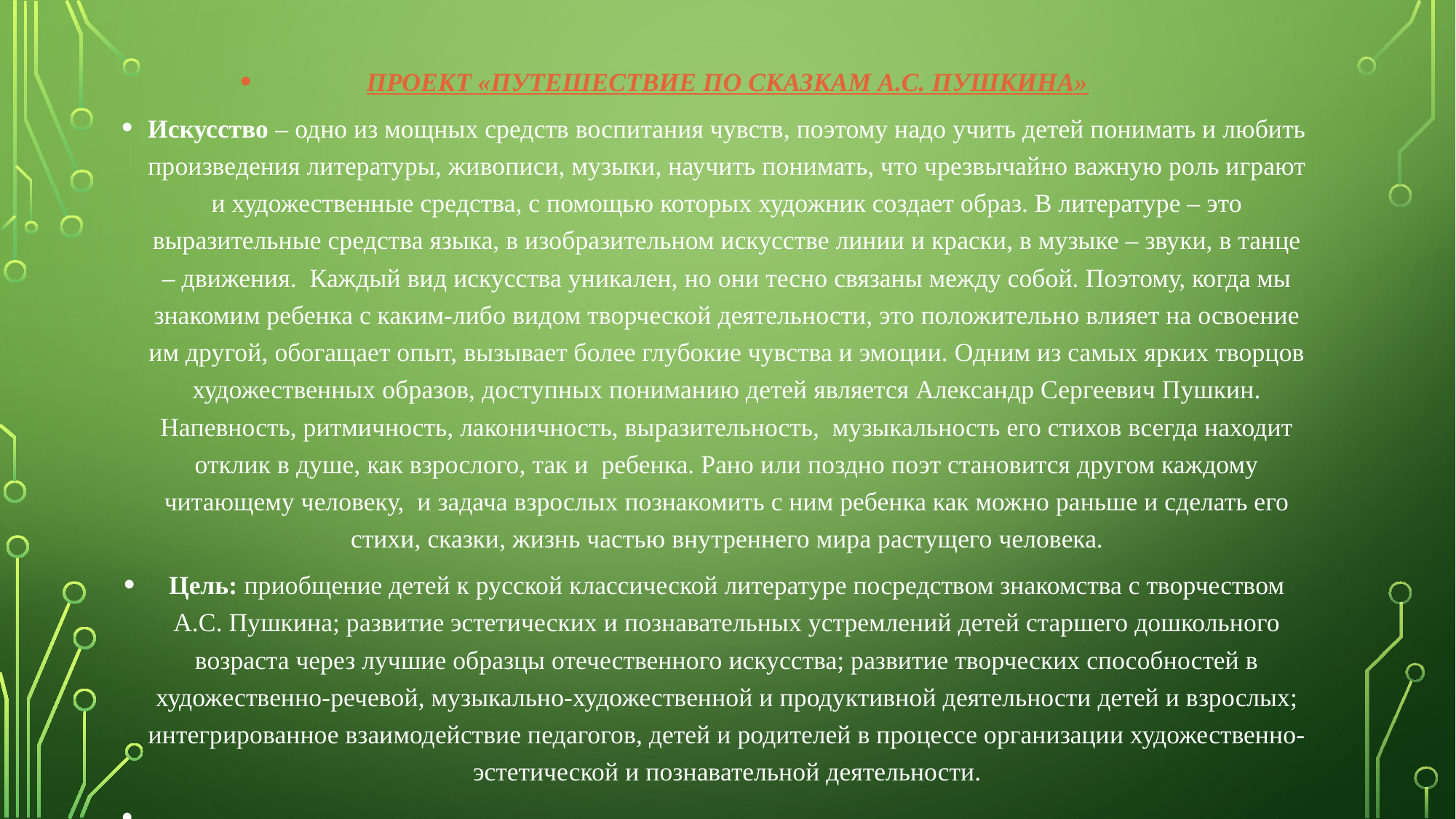

ПРОЕКТ «ПУТЕШЕСТВИЕ ПО СКАЗКАМ А.С. ПУШКИНА»
Искусство – одно из мощных средств воспитания чувств, поэтому надо учить детей понимать и любить произведения литературы, живописи, музыки, научить понимать, что чрезвычайно важную роль играют и художественные средства, с помощью которых художник создает образ. В литературе – это выразительные средства языка, в изобразительном искусстве линии и краски, в музыке – звуки, в танце – движения.  Каждый вид искусства уникален, но они тесно связаны между собой. Поэтому, когда мы знакомим ребенка с каким-либо видом творческой деятельности, это положительно влияет на освоение им другой, обогащает опыт, вызывает более глубокие чувства и эмоции. Одним из самых ярких творцов художественных образов, доступных пониманию детей является Александр Сергеевич Пушкин. Напевность, ритмичность, лаконичность, выразительность,  музыкальность его стихов всегда находит отклик в душе, как взрослого, так и  ребенка. Рано или поздно поэт становится другом каждому читающему человеку,  и задача взрослых познакомить с ним ребенка как можно раньше и сделать его стихи, сказки, жизнь частью внутреннего мира растущего человека.
Цель: приобщение детей к русской классической литературе посредством знакомства с творчеством А.С. Пушкина; развитие эстетических и познавательных устремлений детей старшего дошкольного возраста через лучшие образцы отечественного искусства; развитие творческих способностей в художественно-речевой, музыкально-художественной и продуктивной деятельности детей и взрослых; интегрированное взаимодействие педагогов, детей и родителей в процессе организации художественно-эстетической и познавательной деятельности.